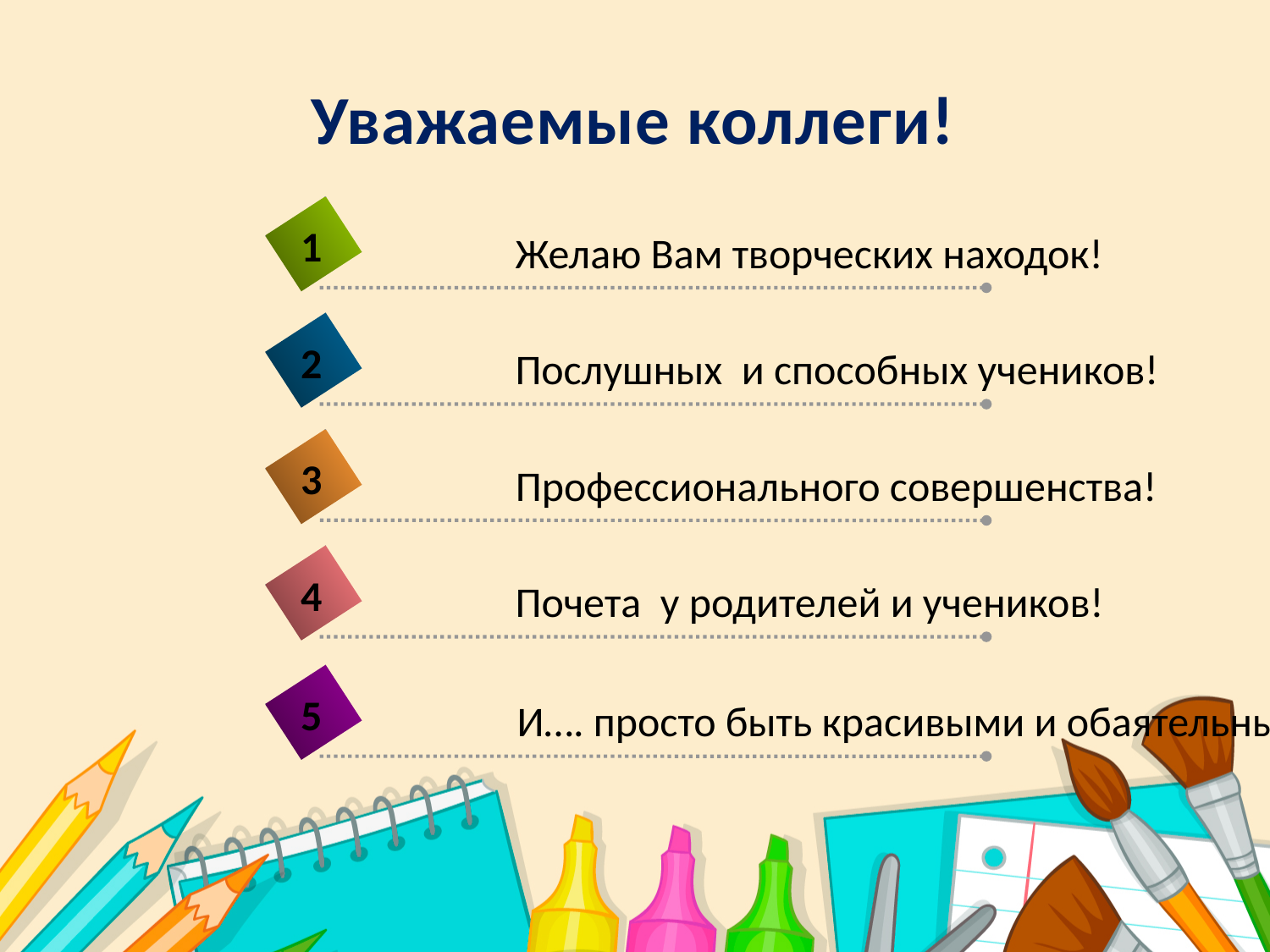

# Уважаемые коллеги!

1
Желаю Вам творческих находок!

2
Послушных  и способных учеников!

3
Профессионального совершенства!

4
Почета  у родителей и учеников!

5
И…. просто быть красивыми и обаятельными всегда!